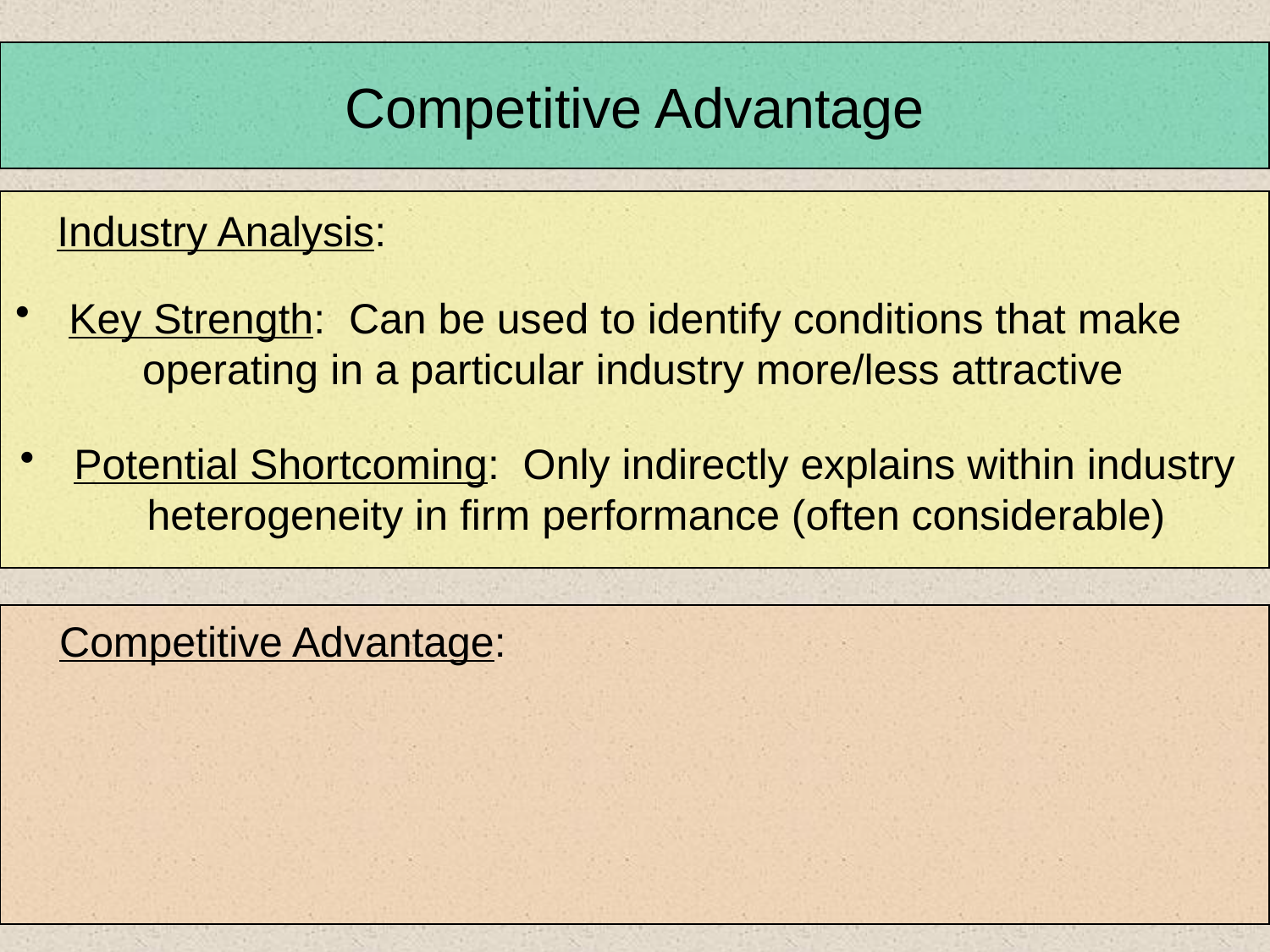

Competitive Advantage

 Industry Analysis:
  Key Strength:  Can be used to identify conditions that make
	operating in a particular industry more/less attractive
  Potential Shortcoming:  Only indirectly explains within industry
	heterogeneity in firm performance (often considerable)

 Competitive Advantage: